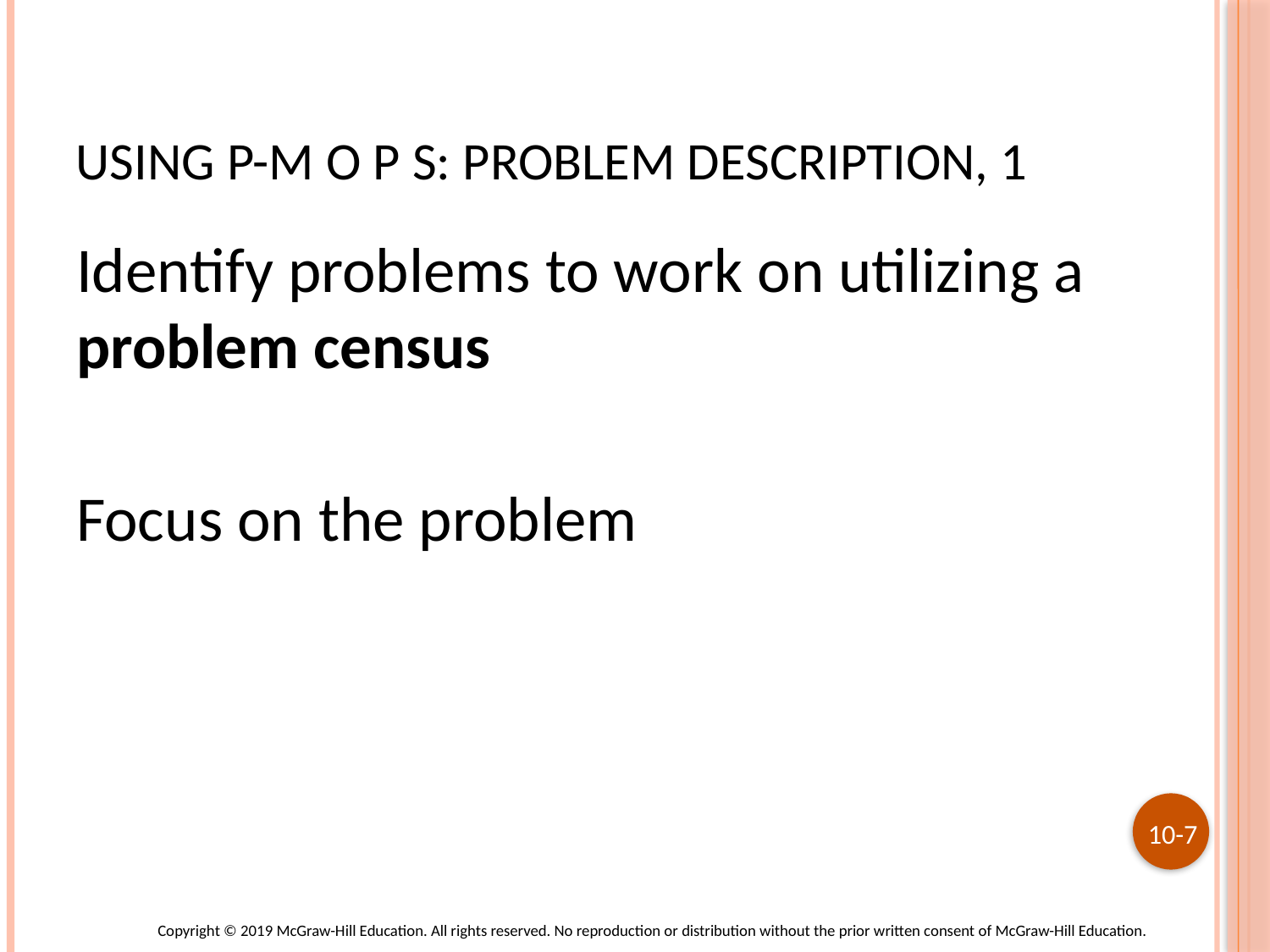

# Using p-m o p s: Problem Description, 1
Identify problems to work on utilizing a problem census

Focus on the problem